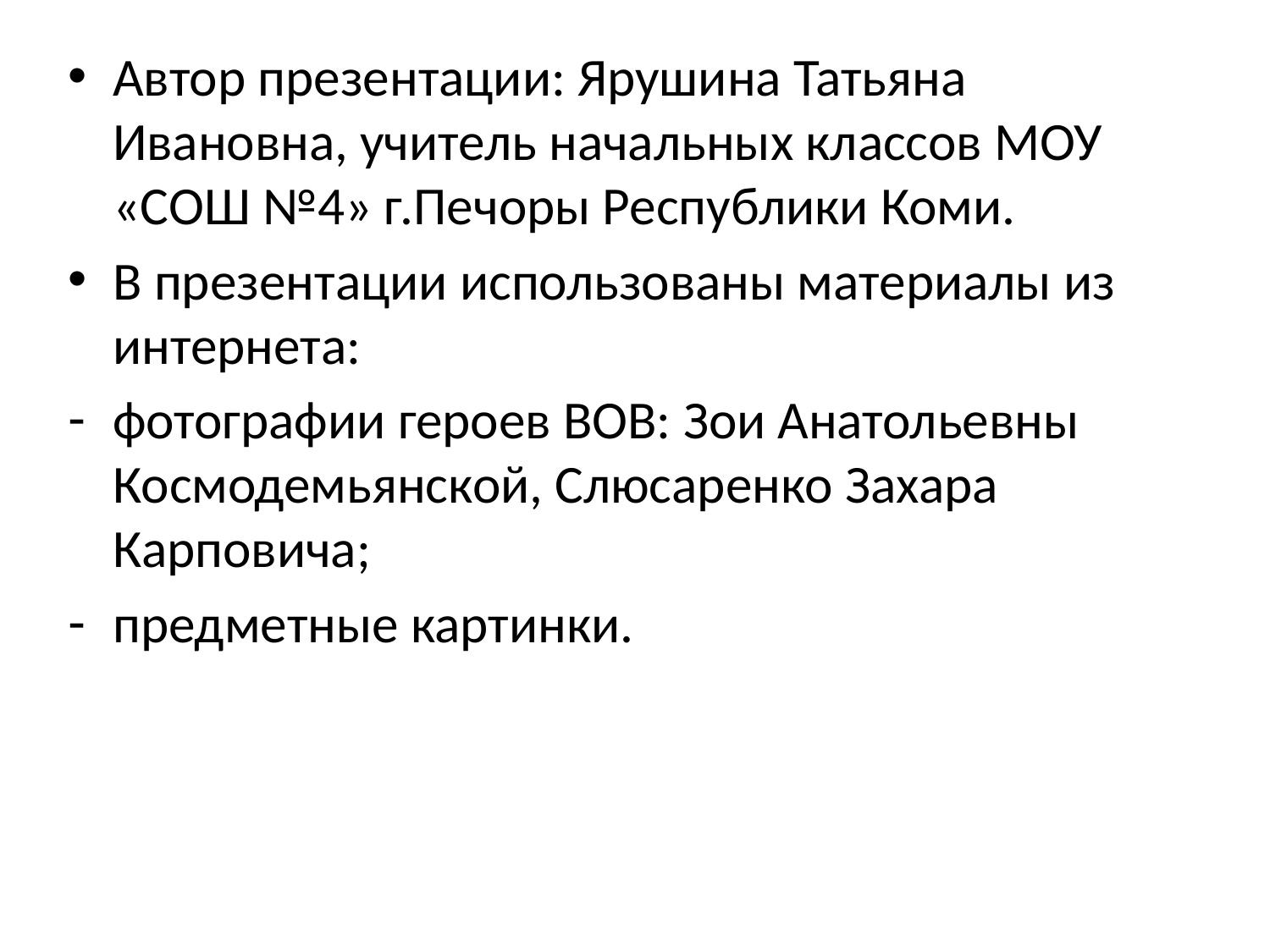

Автор презентации: Ярушина Татьяна Ивановна, учитель начальных классов МОУ «СОШ №4» г.Печоры Республики Коми.
В презентации использованы материалы из интернета:
фотографии героев ВОВ: Зои Анатольевны Космодемьянской, Слюсаренко Захара Карповича;
предметные картинки.
#